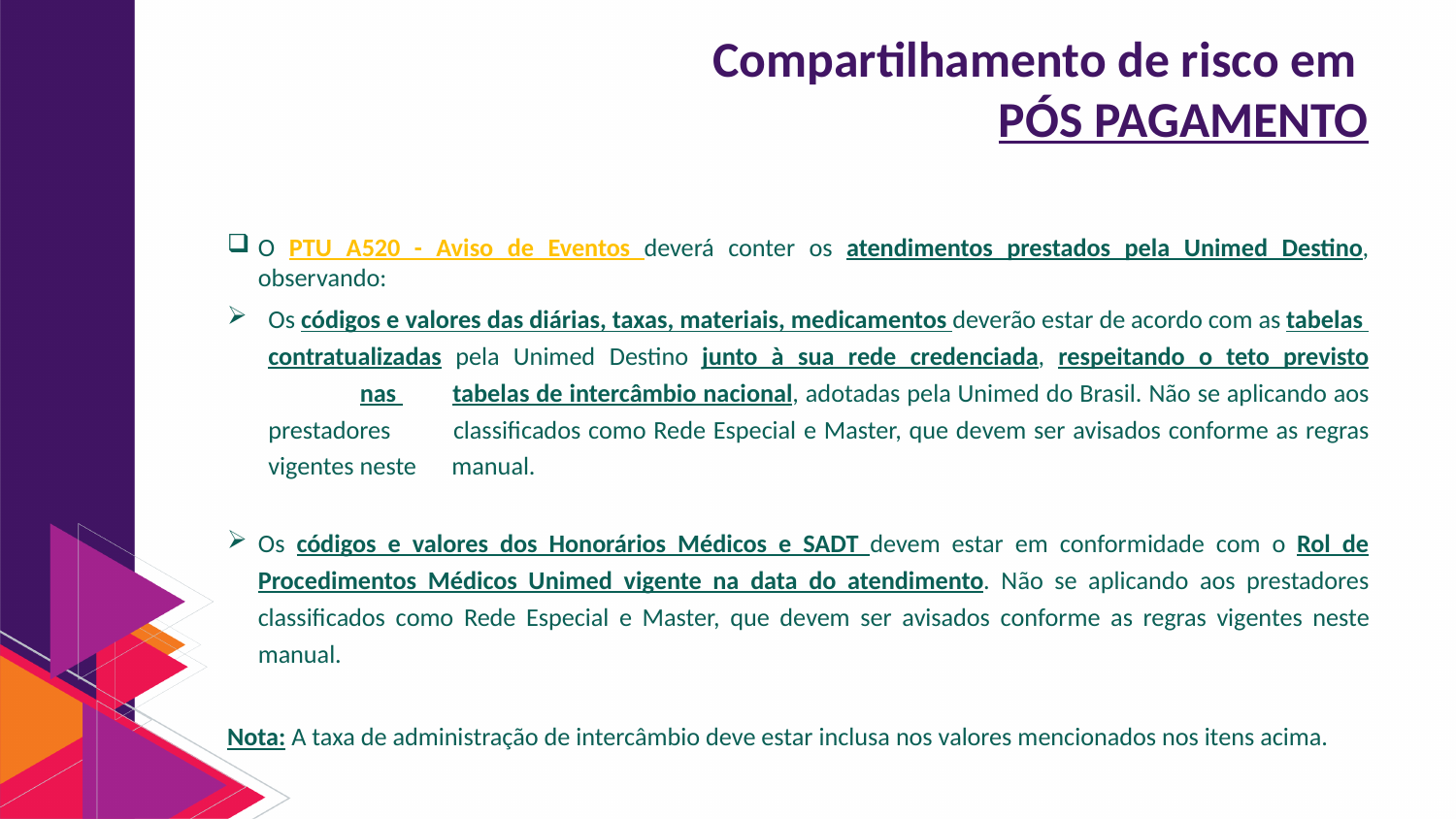

# Compartilhamento de risco em PÓS PAGAMENTO
O PTU A520 - Aviso de Eventos deverá conter os atendimentos prestados pela Unimed Destino, observando:
Os códigos e valores das diárias, taxas, materiais, medicamentos deverão estar de acordo com as tabelas  contratualizadas pela Unimed Destino junto à sua rede credenciada, respeitando o teto previsto 	nas 	tabelas de intercâmbio nacional, adotadas pela Unimed do Brasil. Não se aplicando aos prestadores 	classificados como Rede Especial e Master, que devem ser avisados conforme as regras vigentes neste 	manual.

	Os códigos e valores dos Honorários Médicos e SADT devem estar em conformidade com o Rol de Procedimentos Médicos Unimed vigente na data do atendimento. Não se aplicando aos prestadores classificados como Rede Especial e Master, que devem ser avisados conforme as regras vigentes neste manual.

Nota: A taxa de administração de intercâmbio deve estar inclusa nos valores mencionados nos itens acima.